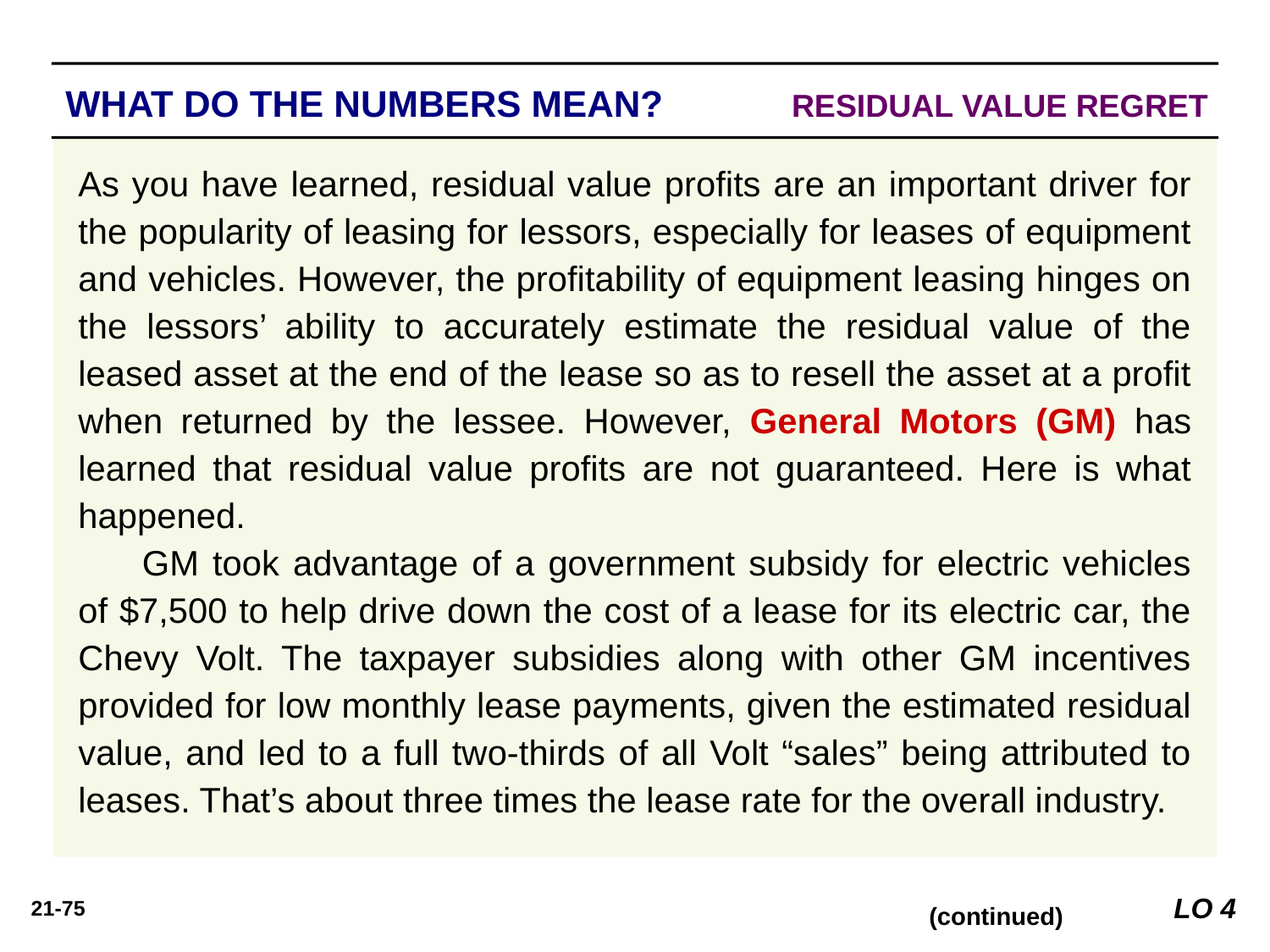

WHAT DO THE NUMBERS MEAN?  	RESIDUAL VALUE REGRET
WHAT’S YOUR PRINCIPLE
As you have learned, residual value proﬁts are an important driver for the popularity of leasing for lessors, especially for leases of equipment and vehicles. However, the proﬁtability of equipment leasing hinges on the lessors’ ability to accurately estimate the residual value of the leased asset at the end of the lease so as to resell the asset at a proﬁt when returned by the lessee. However, General Motors (GM) has learned that residual value proﬁts are not guaranteed. Here is what happened.
GM took advantage of a government subsidy for electric vehicles of $7,500 to help drive down the cost of a lease for its electric car, the Chevy Volt. The taxpayer subsidies along with other GM incentives provided for low monthly lease payments, given the estimated residual value, and led to a full two-thirds of all Volt “sales” being attributed to leases. That’s about three times the lease rate for the overall industry.

LO 4
(continued)